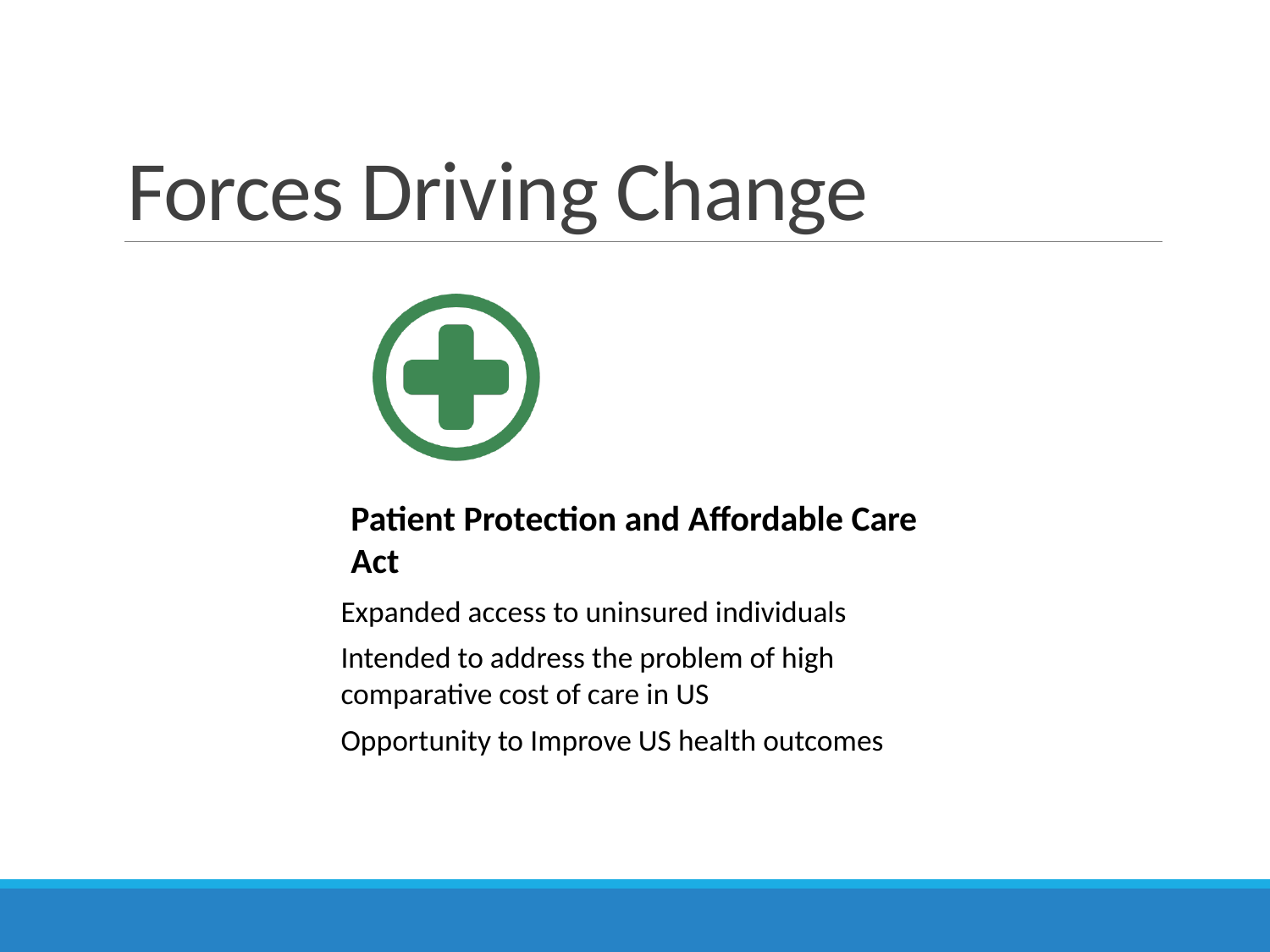

# Forces Driving Change
Patient Protection and Affordable Care Act
Expanded access to uninsured individuals
Intended to address the problem of high comparative cost of care in US
Opportunity to Improve US health outcomes